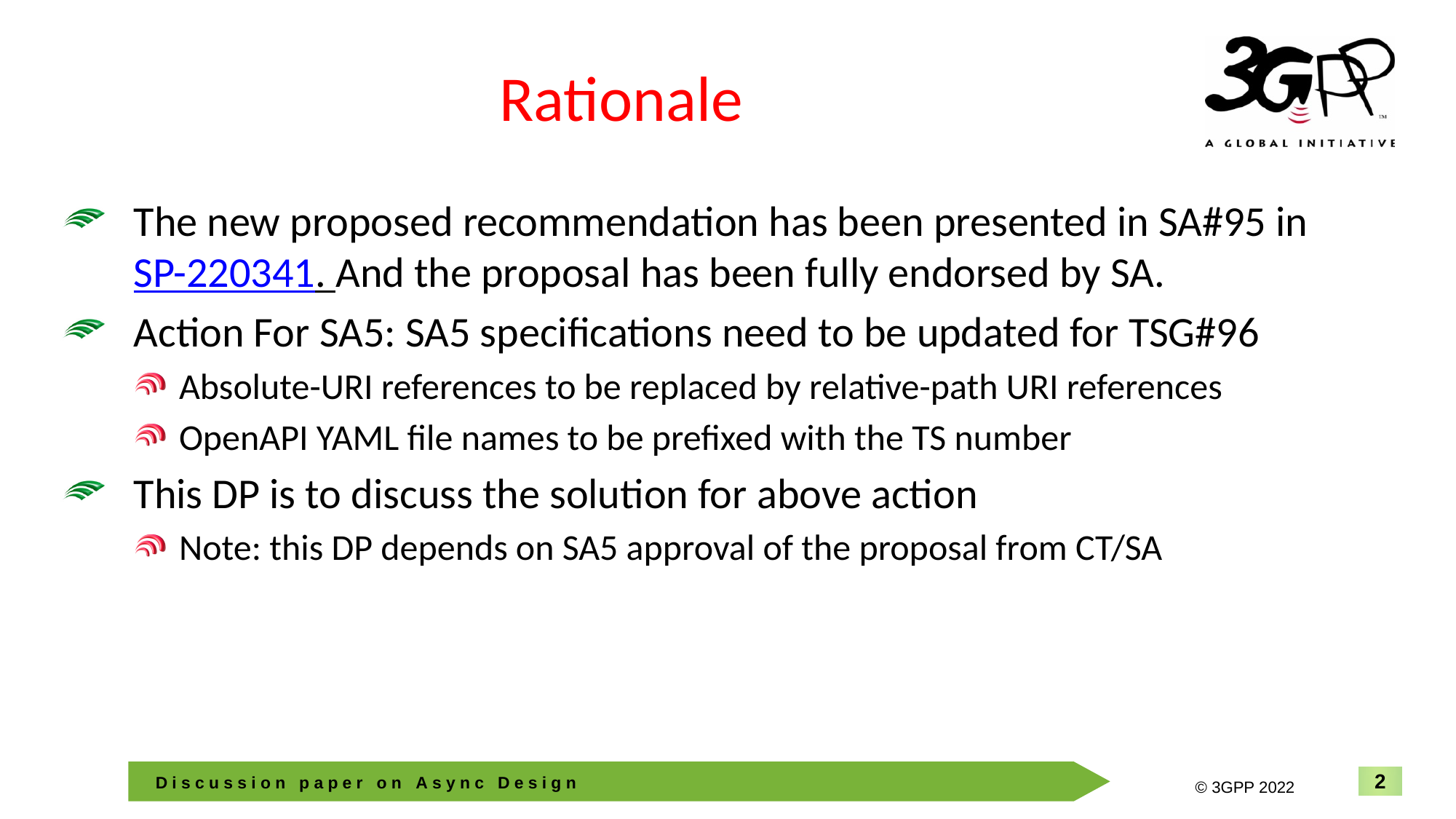

# Rationale
The new proposed recommendation has been presented in SA#95 in SP-220341. And the proposal has been fully endorsed by SA.
Action For SA5: SA5 specifications need to be updated for TSG#96
Absolute-URI references to be replaced by relative-path URI references
OpenAPI YAML file names to be prefixed with the TS number
This DP is to discuss the solution for above action
Note: this DP depends on SA5 approval of the proposal from CT/SA